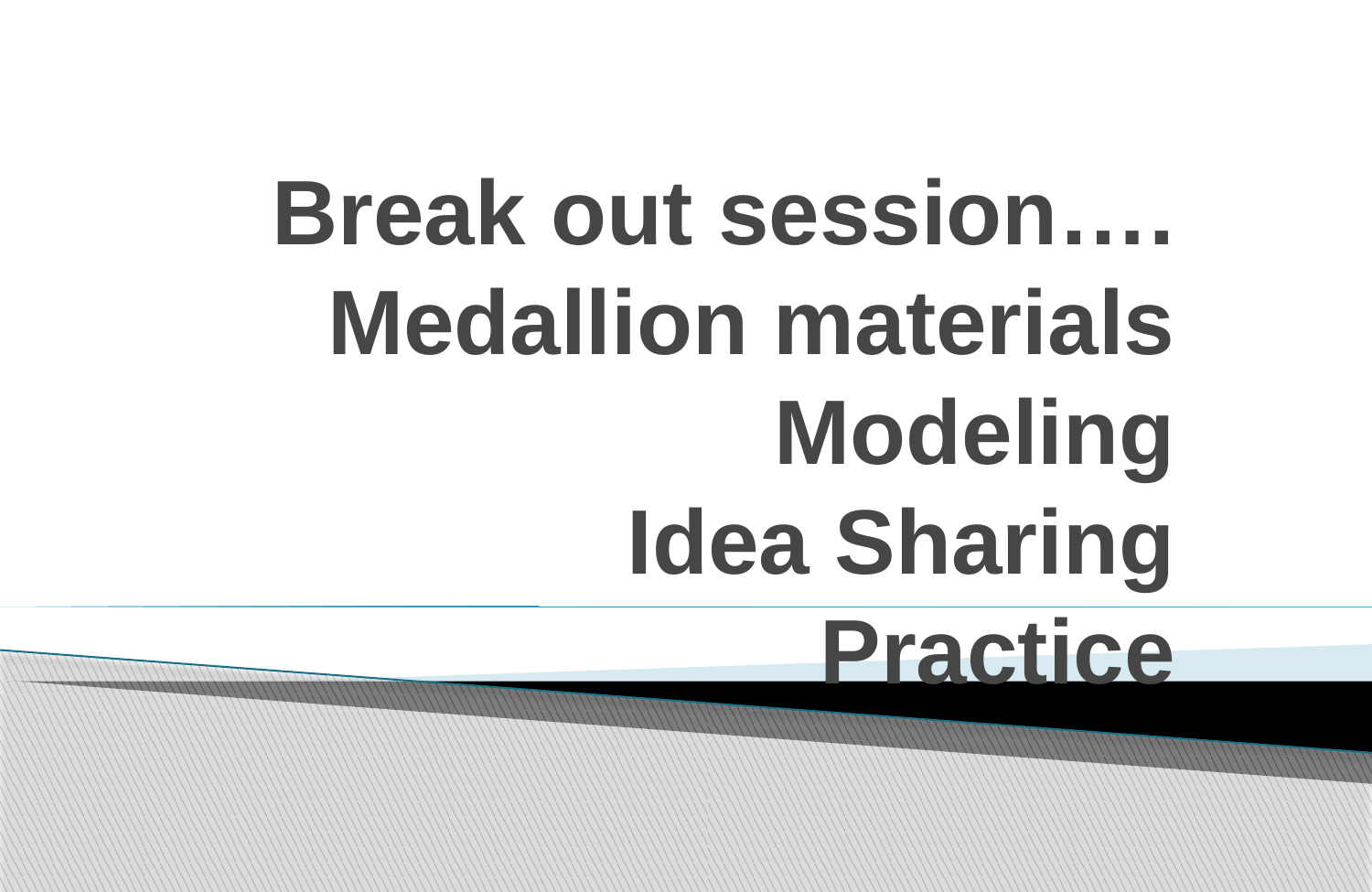

# Break out session…. Medallion materials Modeling Idea Sharing Practice